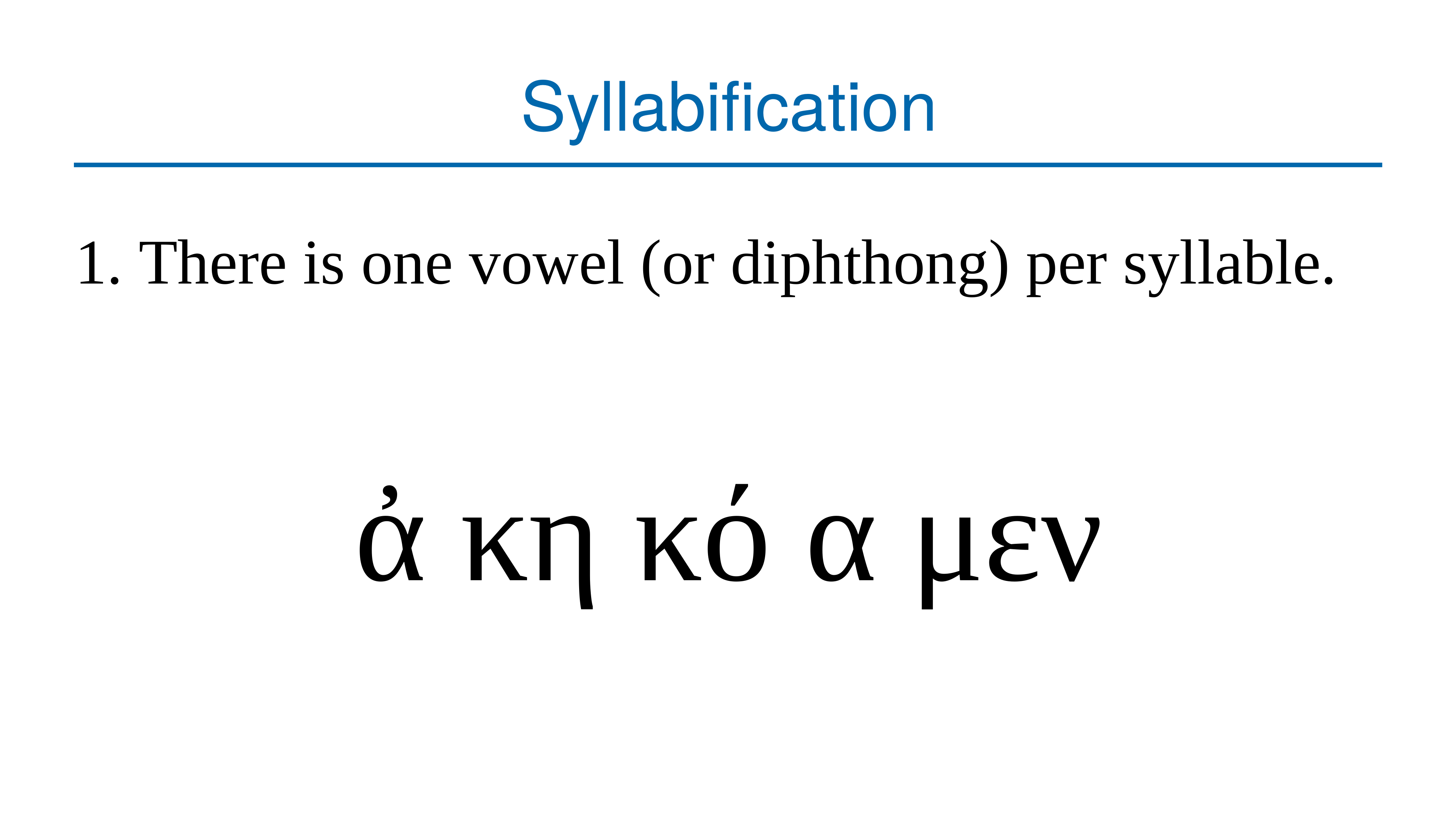

# Syllabification
There is one vowel (or diphthong) per syllable.
ἀ κη κό α μεν